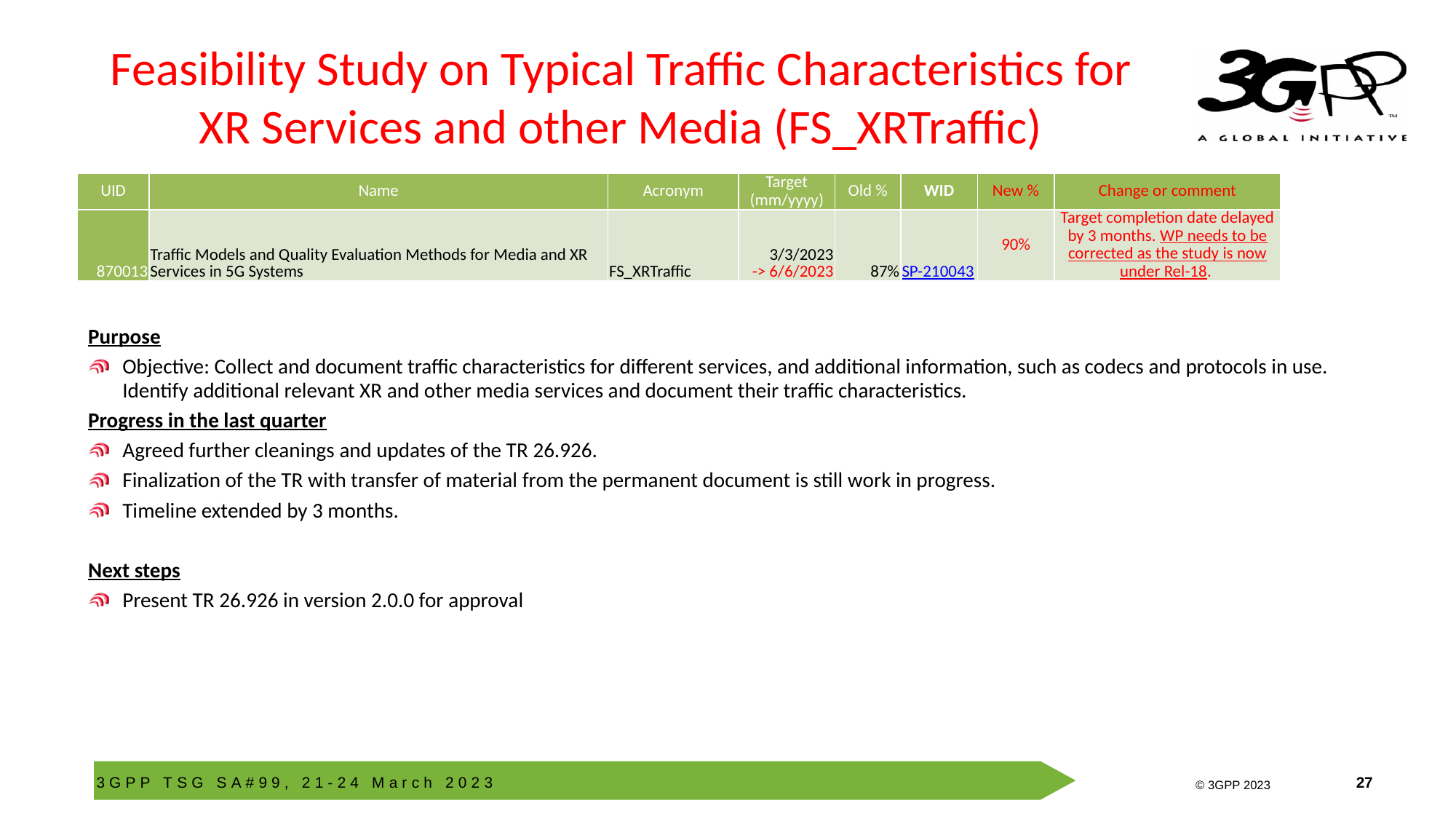

# Feasibility Study on Typical Traffic Characteristics for XR Services and other Media (FS_XRTraffic)
| UID | Name | Acronym | Target (mm/yyyy) | Old % | WID | New % | Change or comment |
| --- | --- | --- | --- | --- | --- | --- | --- |
| 870013 | Traffic Models and Quality Evaluation Methods for Media and XR Services in 5G Systems | FS\_XRTraffic | 3/3/2023 -> 6/6/2023 | 87% | SP-210043 | 90% | Target completion date delayed by 3 months. WP needs to be corrected as the study is now under Rel-18. |
Purpose
Objective: Collect and document traffic characteristics for different services, and additional information, such as codecs and protocols in use. Identify additional relevant XR and other media services and document their traffic characteristics.
Progress in the last quarter
Agreed further cleanings and updates of the TR 26.926.
Finalization of the TR with transfer of material from the permanent document is still work in progress.
Timeline extended by 3 months.

Next steps
Present TR 26.926 in version 2.0.0 for approval